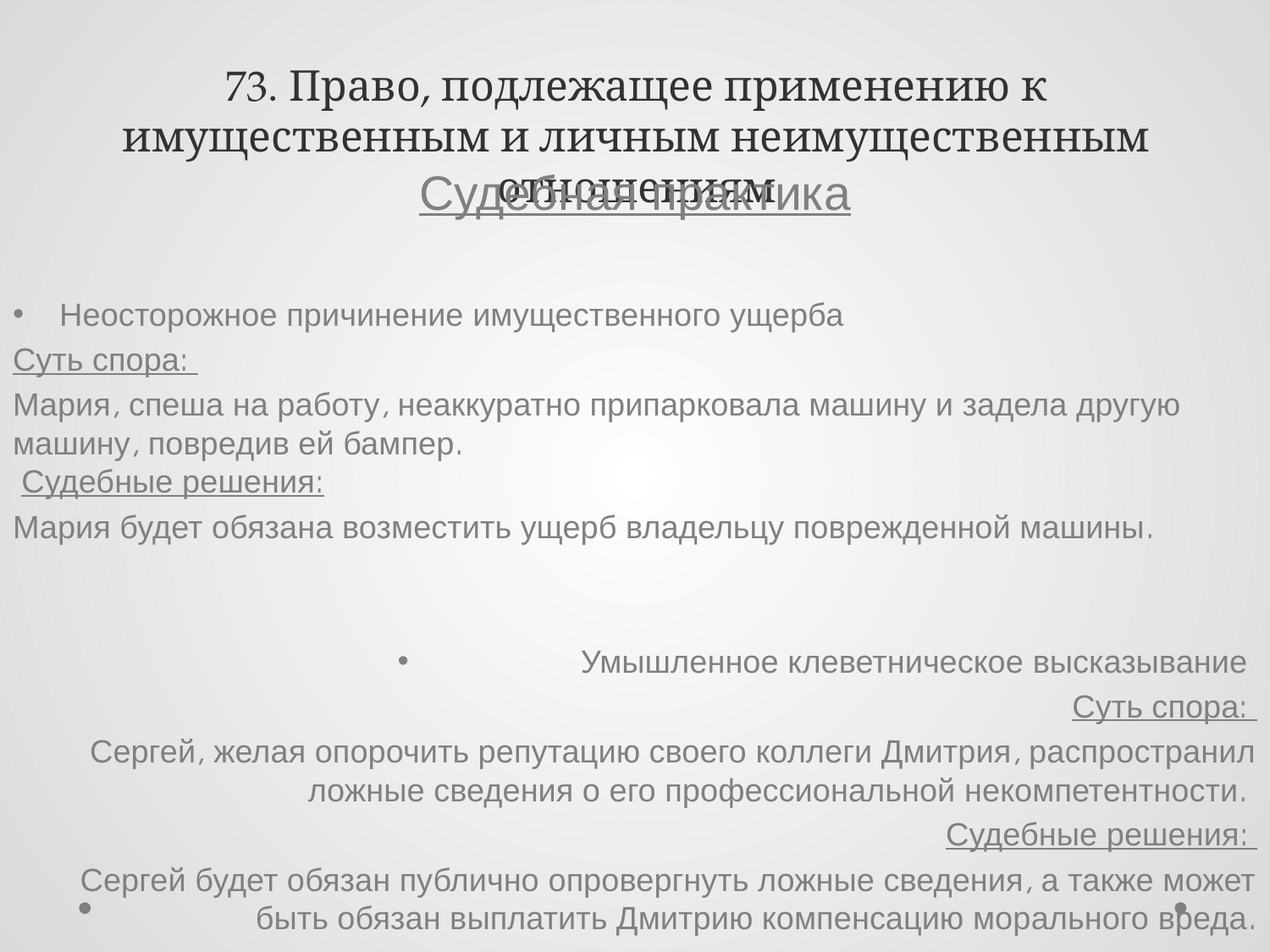

# 73. Право, подлежащее применению к имущественным и личным неимущественным отношениям
Судебная практика

Неосторожное причинение имущественного ущерба
Суть спора:
Мария, спеша на работу, неаккуратно припарковала машину и задела другую машину, повредив ей бампер.
 Судебные решения:
Мария будет обязана возместить ущерб владельцу поврежденной машины.

Умышленное клеветническое высказывание
Суть спора:
Сергей, желая опорочить репутацию своего коллеги Дмитрия, распространил ложные сведения о его профессиональной некомпетентности.
Судебные решения:
Сергей будет обязан публично опровергнуть ложные сведения, а также может быть обязан выплатить Дмитрию компенсацию морального вреда.